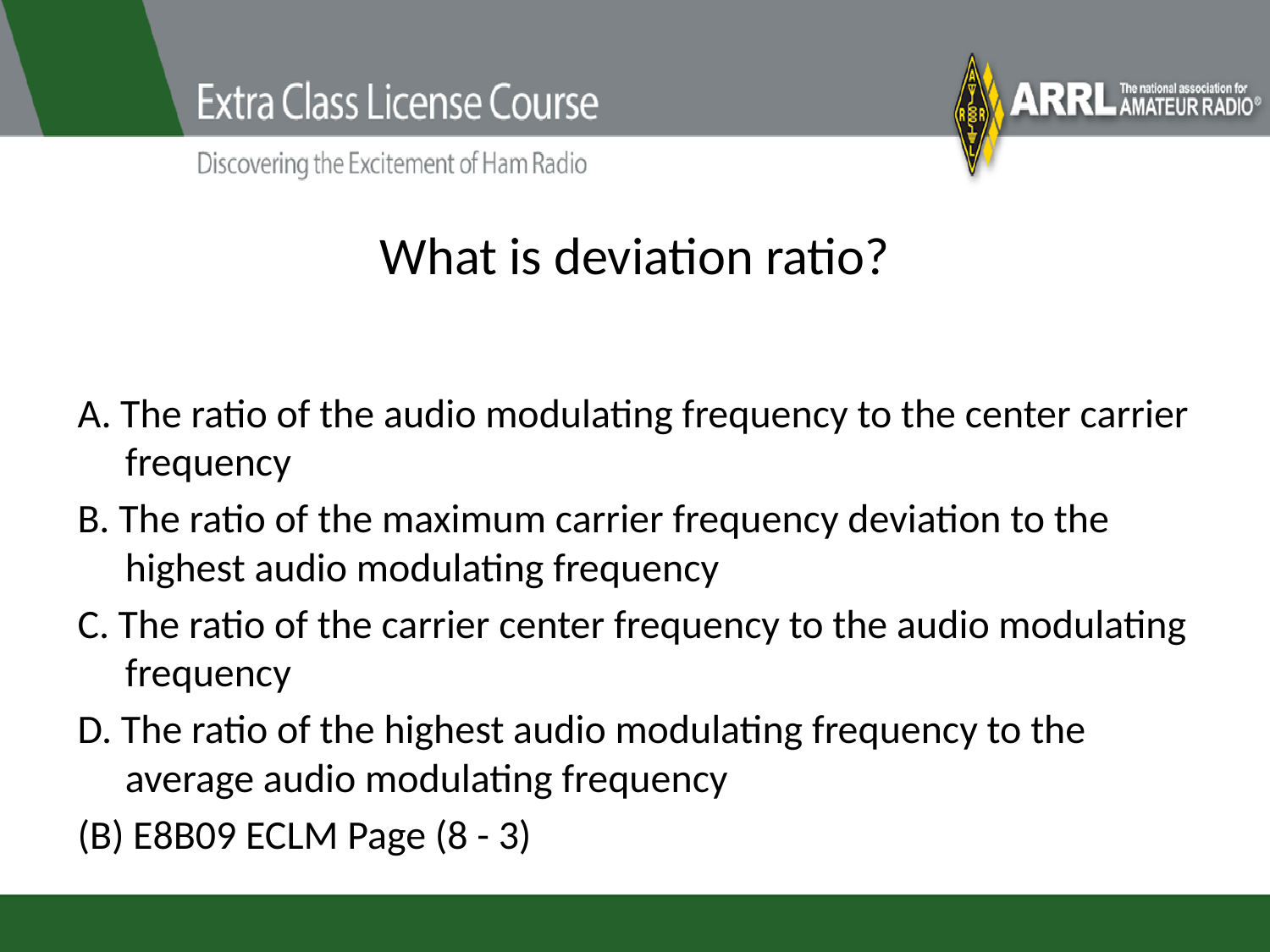

# What is deviation ratio?
A. The ratio of the audio modulating frequency to the center carrier frequency
B. The ratio of the maximum carrier frequency deviation to the highest audio modulating frequency
C. The ratio of the carrier center frequency to the audio modulating frequency
D. The ratio of the highest audio modulating frequency to the average audio modulating frequency
(B) E8B09 ECLM Page (8 - 3)